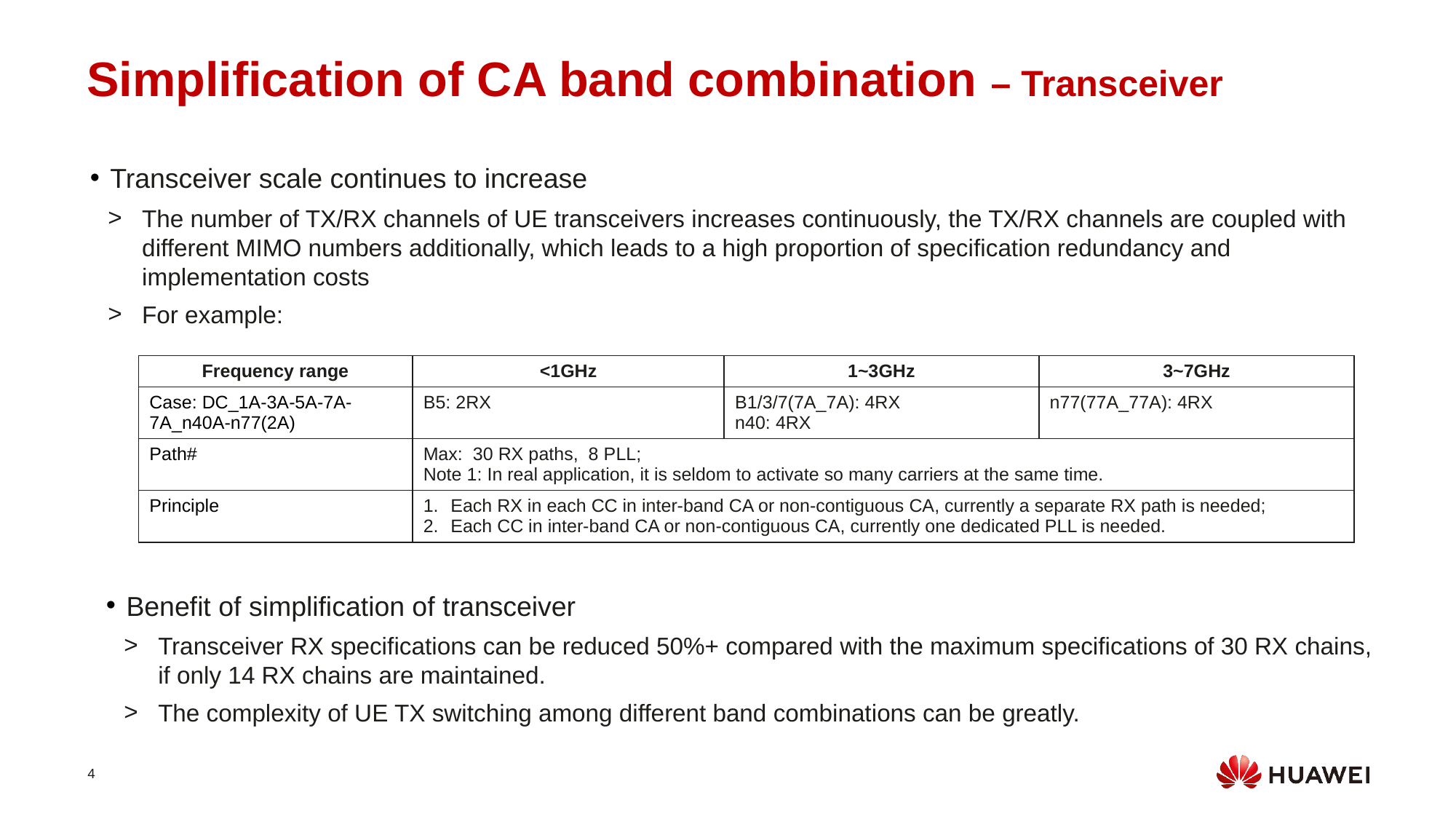

Simplification of CA band combination – Transceiver
Transceiver scale continues to increase
The number of TX/RX channels of UE transceivers increases continuously, the TX/RX channels are coupled with different MIMO numbers additionally, which leads to a high proportion of specification redundancy and implementation costs
For example:
| Frequency range | <1GHz | 1~3GHz | 3~7GHz |
| --- | --- | --- | --- |
| Case: DC\_1A-3A-5A-7A-7A\_n40A-n77(2A) | B5: 2RX | B1/3/7(7A\_7A): 4RX n40: 4RX | n77(77A\_77A): 4RX |
| Path# | Max: 30 RX paths, 8 PLL; Note 1: In real application, it is seldom to activate so many carriers at the same time. |  |  |
| Principle | Each RX in each CC in inter-band CA or non-contiguous CA, currently a separate RX path is needed; Each CC in inter-band CA or non-contiguous CA, currently one dedicated PLL is needed. |  |  |
Benefit of simplification of transceiver
Transceiver RX specifications can be reduced 50%+ compared with the maximum specifications of 30 RX chains, if only 14 RX chains are maintained.
The complexity of UE TX switching among different band combinations can be greatly.